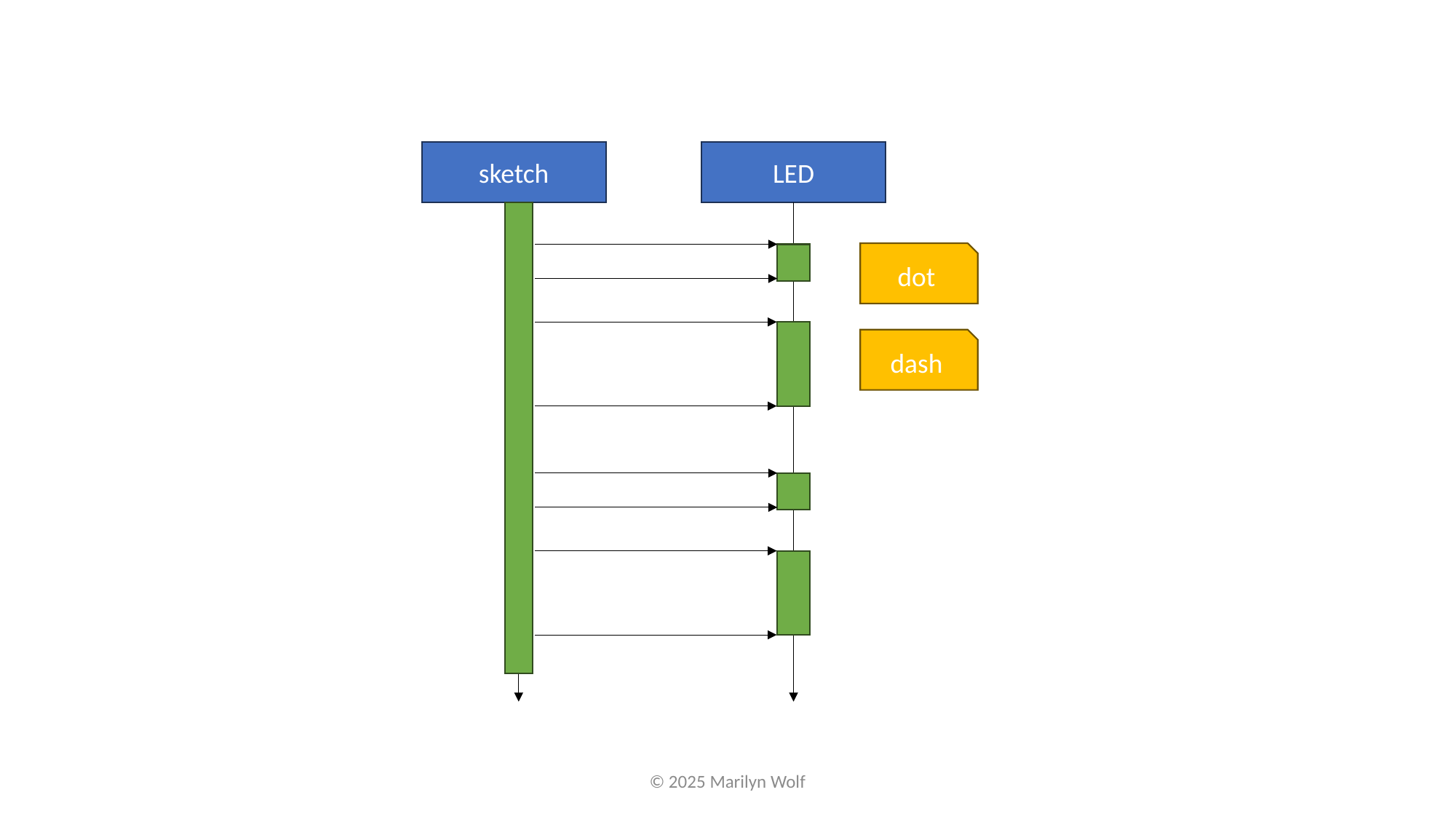

LED
sketch

dot

dash

© 2025 Marilyn Wolf